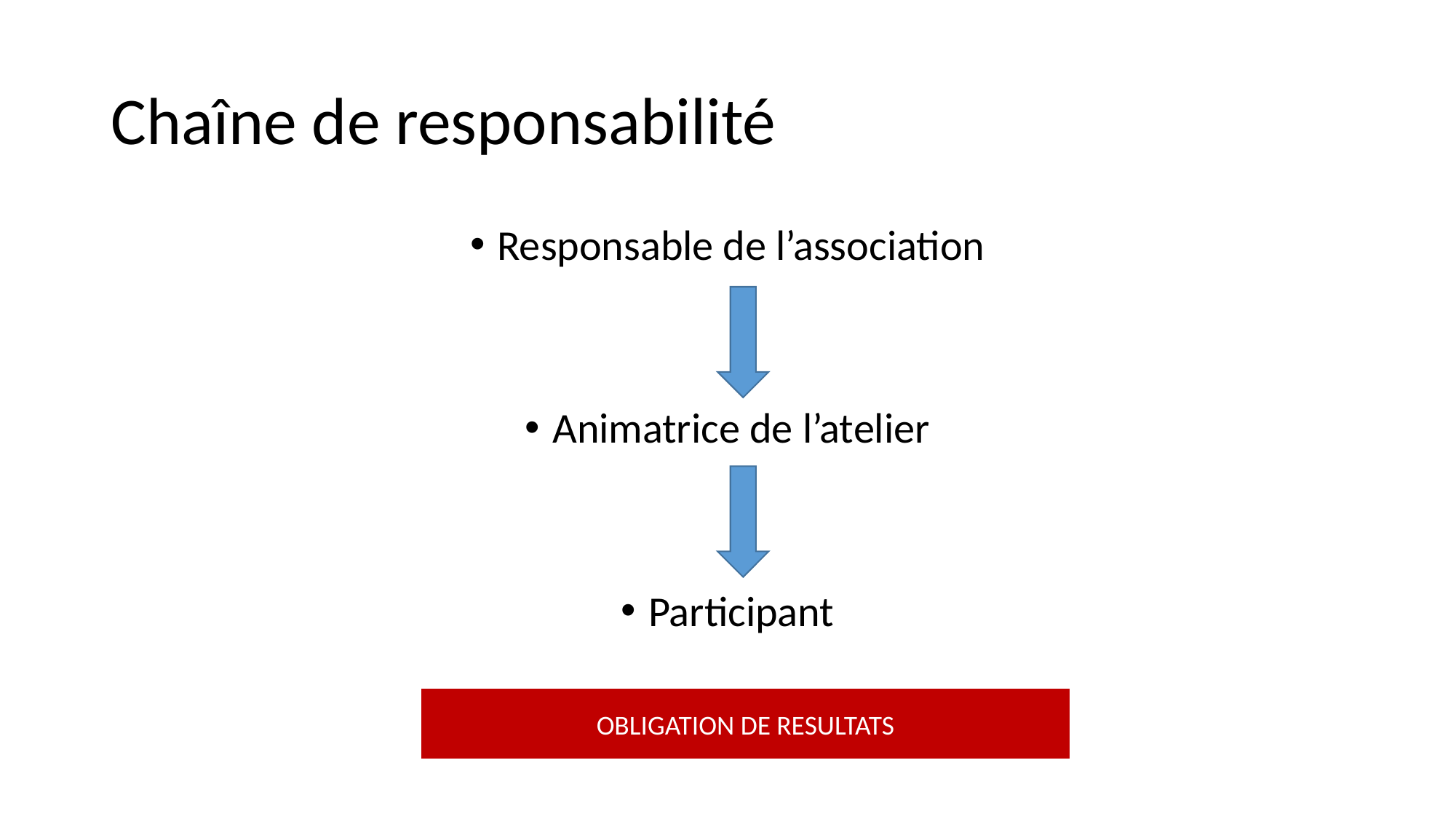

# Chaîne de responsabilité
Responsable de l’association

Animatrice de l’atelier

Participant

OBLIGATION DE RESULTATS